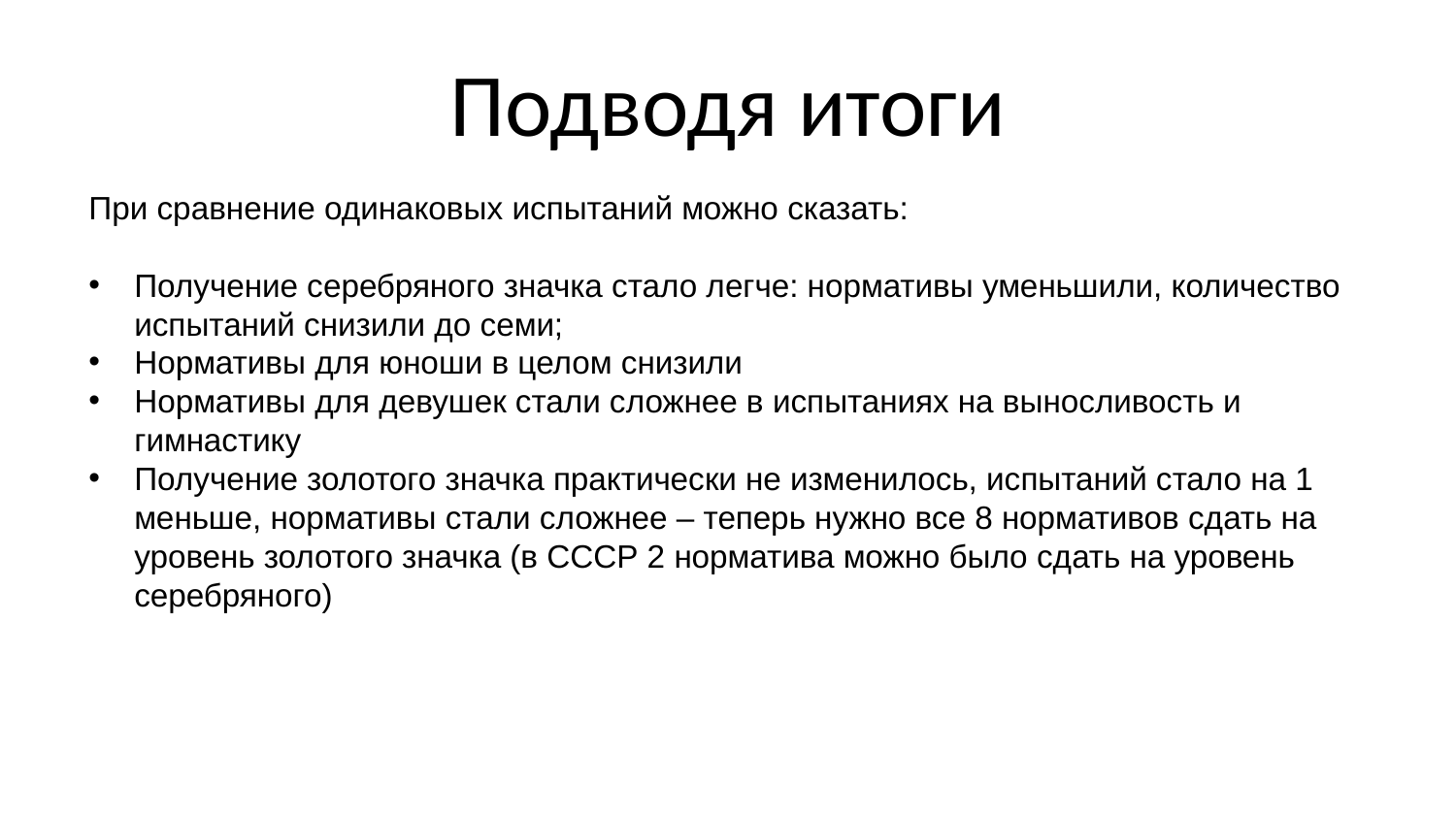

# Подводя итоги
При сравнение одинаковых испытаний можно сказать:

Получение серебряного значка стало легче: нормативы уменьшили, количество испытаний снизили до семи;
Нормативы для юноши в целом снизили
Нормативы для девушек стали сложнее в испытаниях на выносливость и гимнастику
Получение золотого значка практически не изменилось, испытаний стало на 1 меньше, нормативы стали сложнее – теперь нужно все 8 нормативов сдать на уровень золотого значка (в СССР 2 норматива можно было сдать на уровень серебряного)